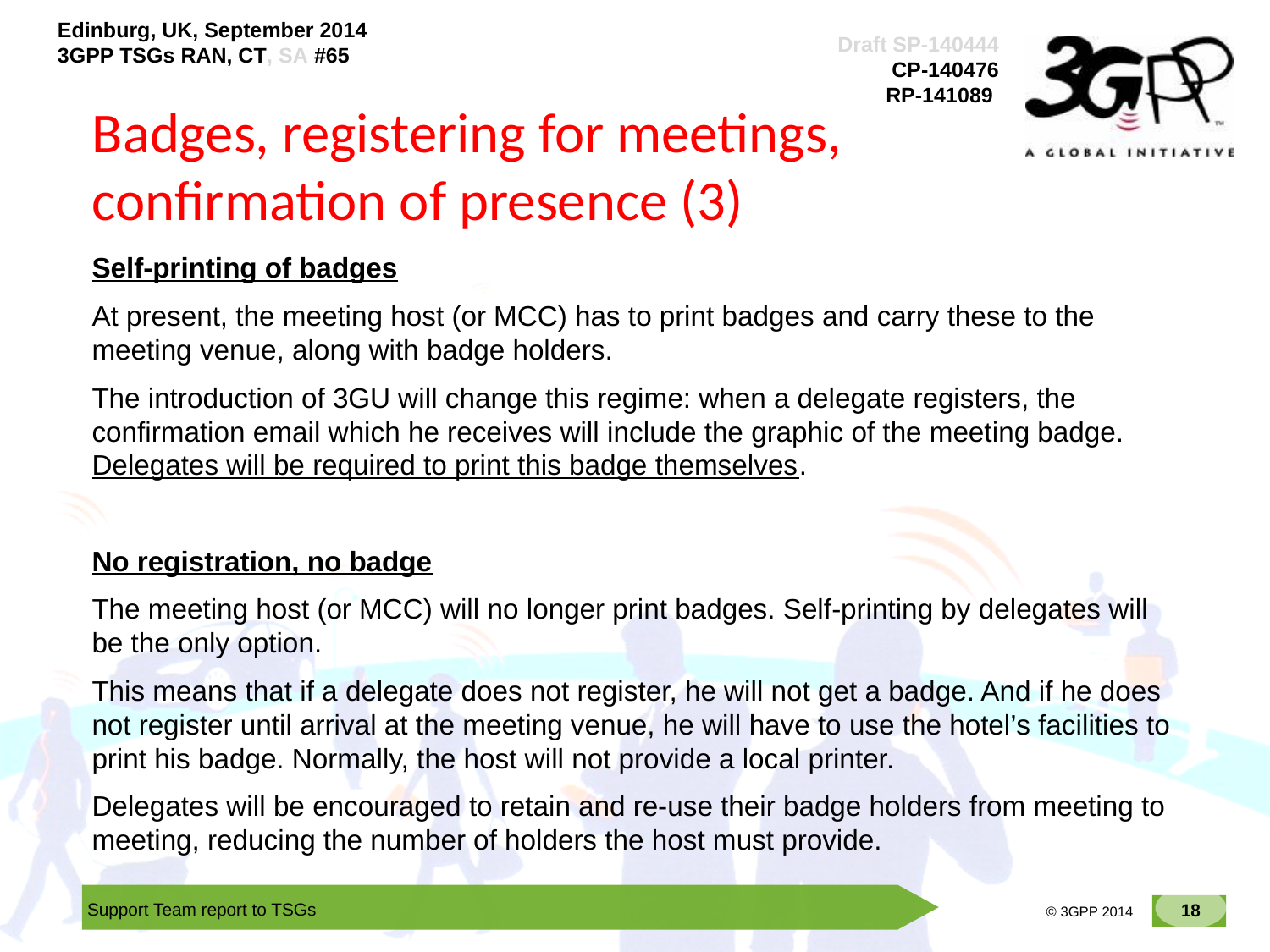

# Badges, registering for meetings, confirmation of presence (3)
Self-printing of badges
At present, the meeting host (or MCC) has to print badges and carry these to the meeting venue, along with badge holders.
The introduction of 3GU will change this regime: when a delegate registers, the confirmation email which he receives will include the graphic of the meeting badge. Delegates will be required to print this badge themselves.

No registration, no badge
The meeting host (or MCC) will no longer print badges. Self-printing by delegates will be the only option.
This means that if a delegate does not register, he will not get a badge. And if he does not register until arrival at the meeting venue, he will have to use the hotel’s facilities to print his badge. Normally, the host will not provide a local printer.
Delegates will be encouraged to retain and re-use their badge holders from meeting to meeting, reducing the number of holders the host must provide.